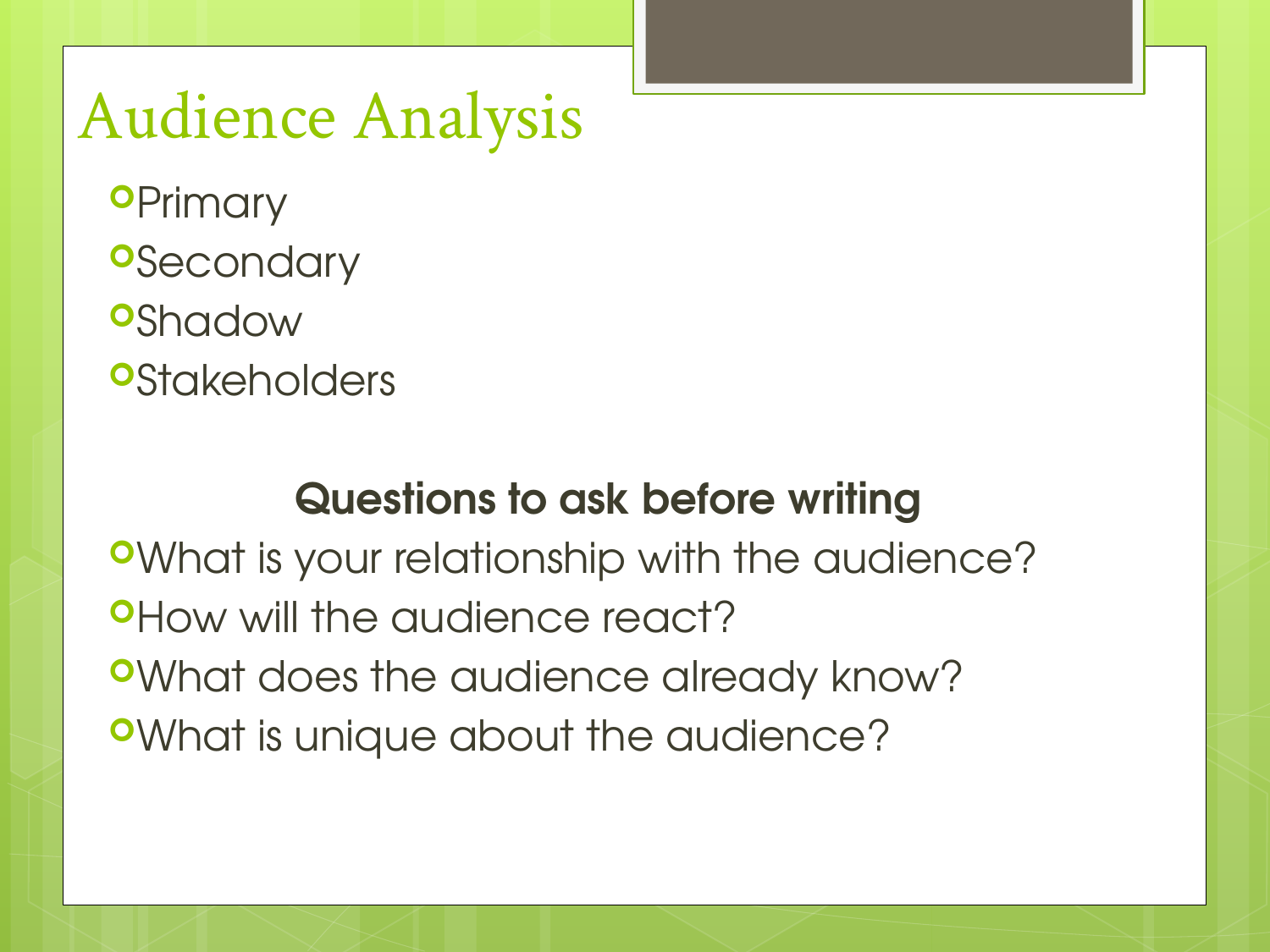

# Audience Analysis
Primary
Secondary
Shadow
Stakeholders

Questions to ask before writing
What is your relationship with the audience?
How will the audience react?
What does the audience already know?
What is unique about the audience?